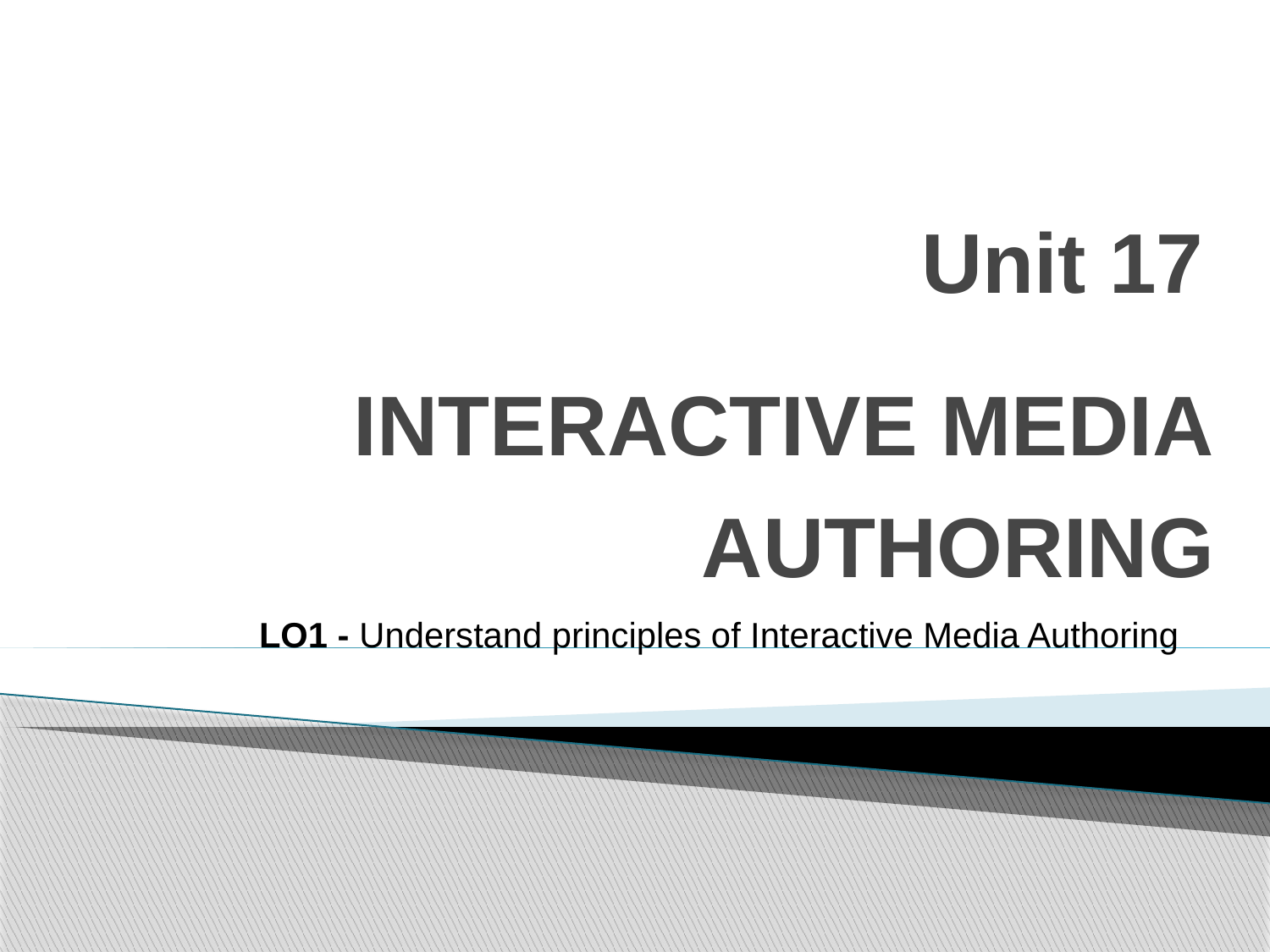

# Unit 17
INTERACTIVE MEDIA
AUTHORING
LO1 - Understand principles of Interactive Media Authoring